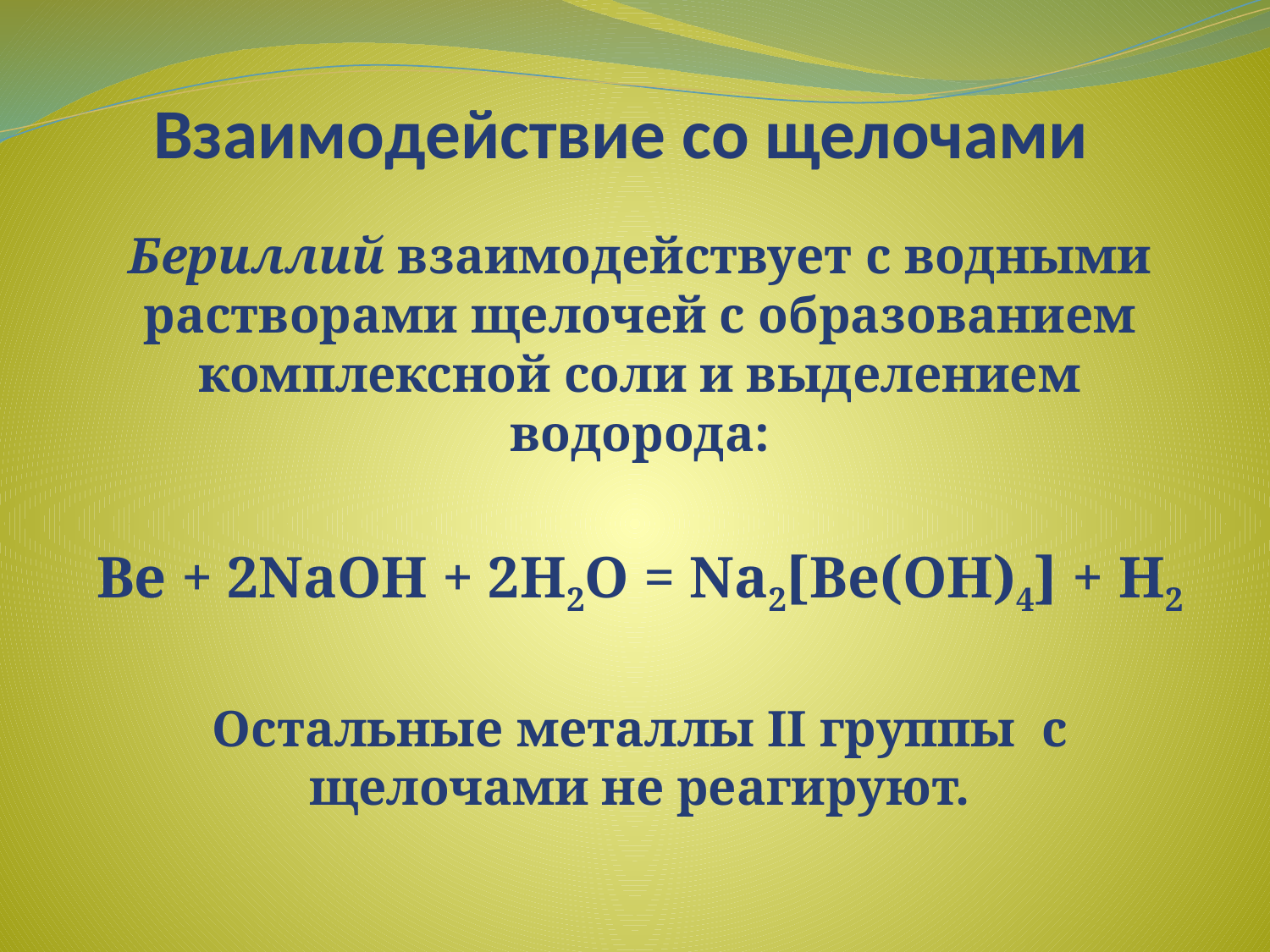

# Взаимодействие со щелочами
Бериллий взаимодействует с водными растворами щелочей с образованием комплексной соли и выделением водорода:

Be + 2NaOH + 2H2O = Na2[Be(OH)4] + H2

Остальные металлы II группы  с щелочами не реагируют.